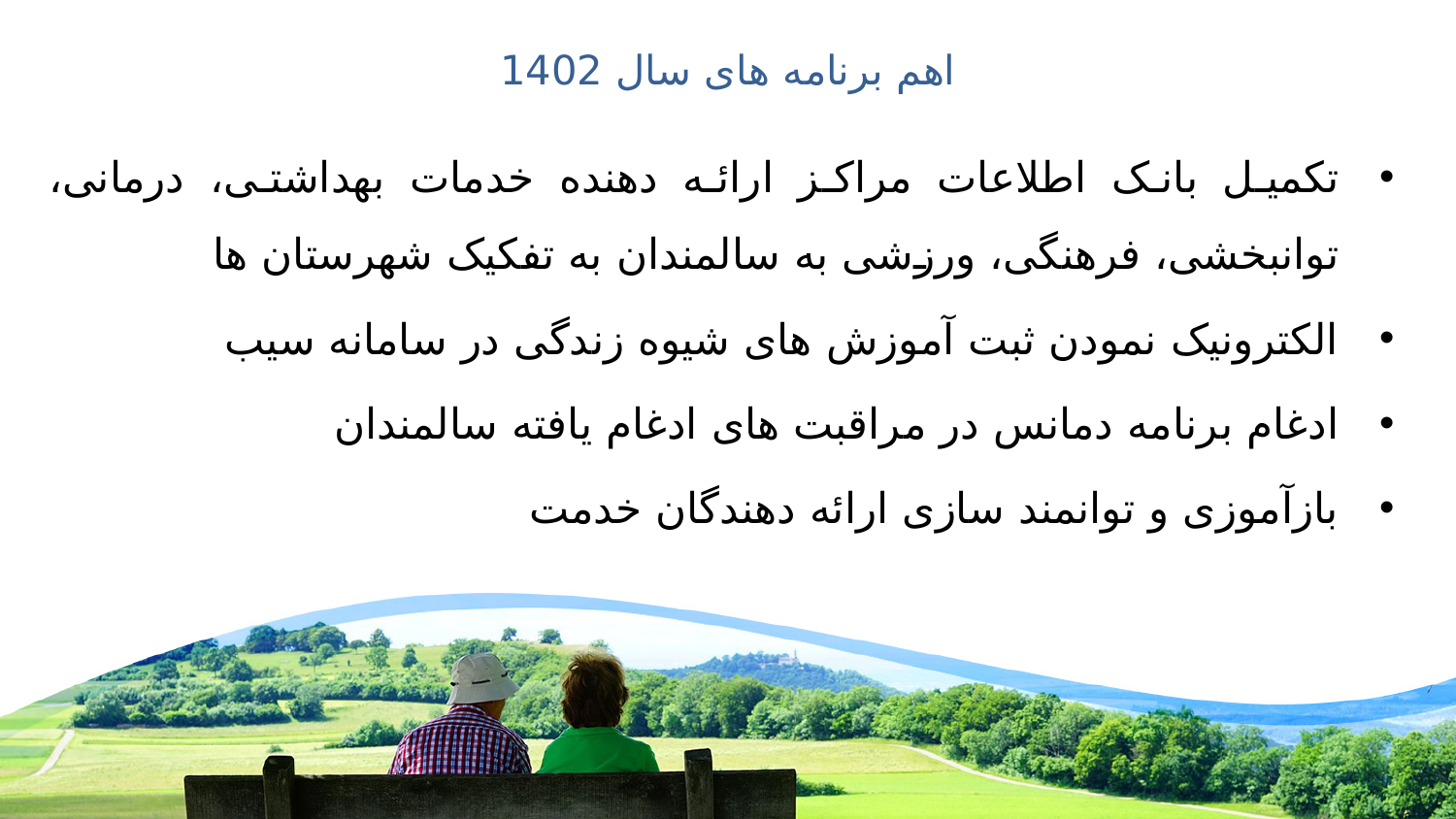

# اهم برنامه های سال 1402
تکمیل بانک اطلاعات مراکز ارائه دهنده خدمات بهداشتی، درمانی، توانبخشی، فرهنگی، ورزشی به سالمندان به تفکیک شهرستان ها
الکترونیک نمودن ثبت آموزش های شیوه زندگی در سامانه سیب
ادغام برنامه دمانس در مراقبت های ادغام یافته سالمندان
بازآموزی و توانمند سازی ارائه دهندگان خدمت